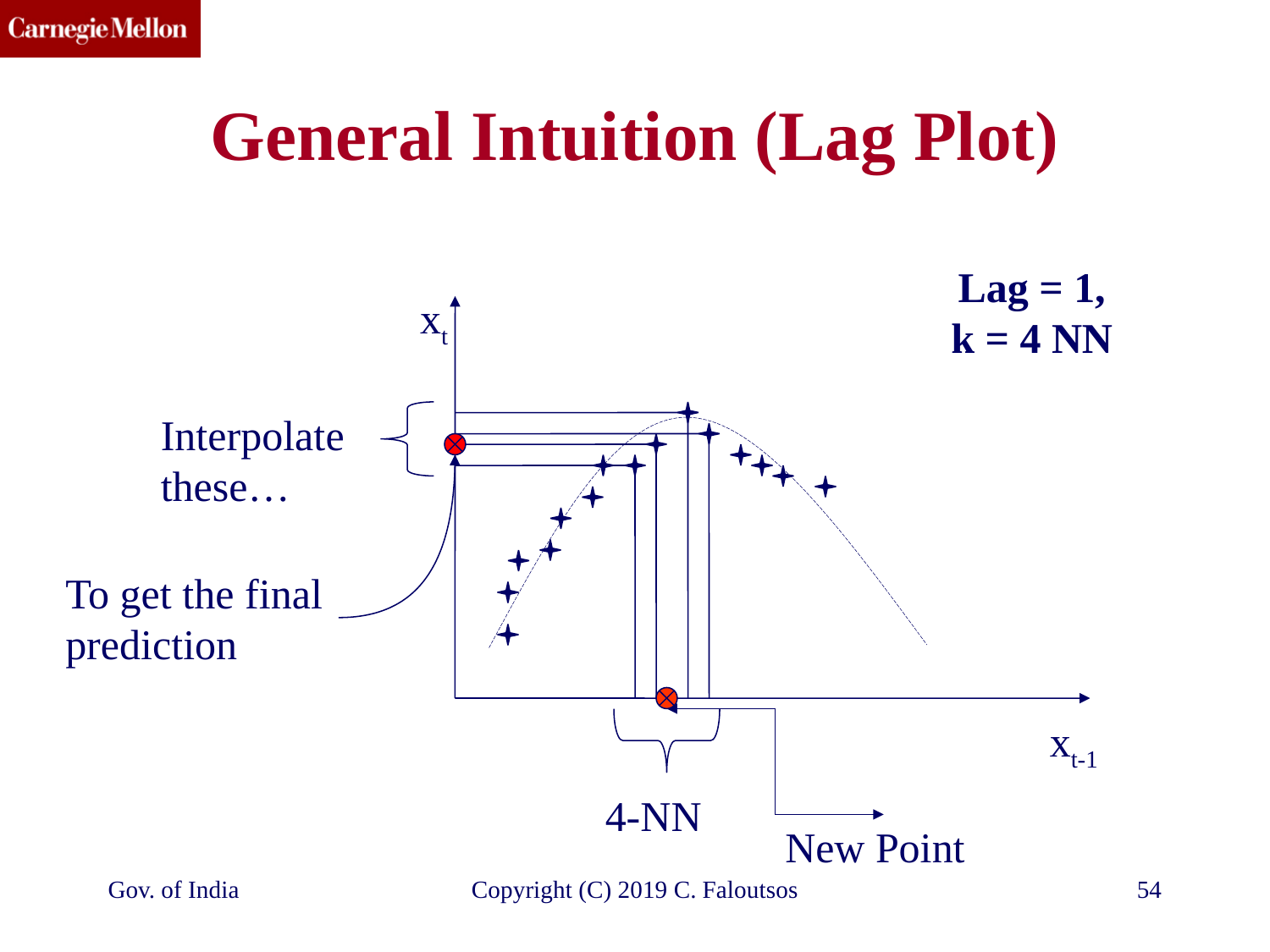

# General Intuition (Lag Plot)
Lag = 1,
k = 4 NN
xt

Interpolate these…

4-NN

To get the final prediction

New Point

xt-1
Gov. of India
Copyright (C) 2019 C. Faloutsos
54